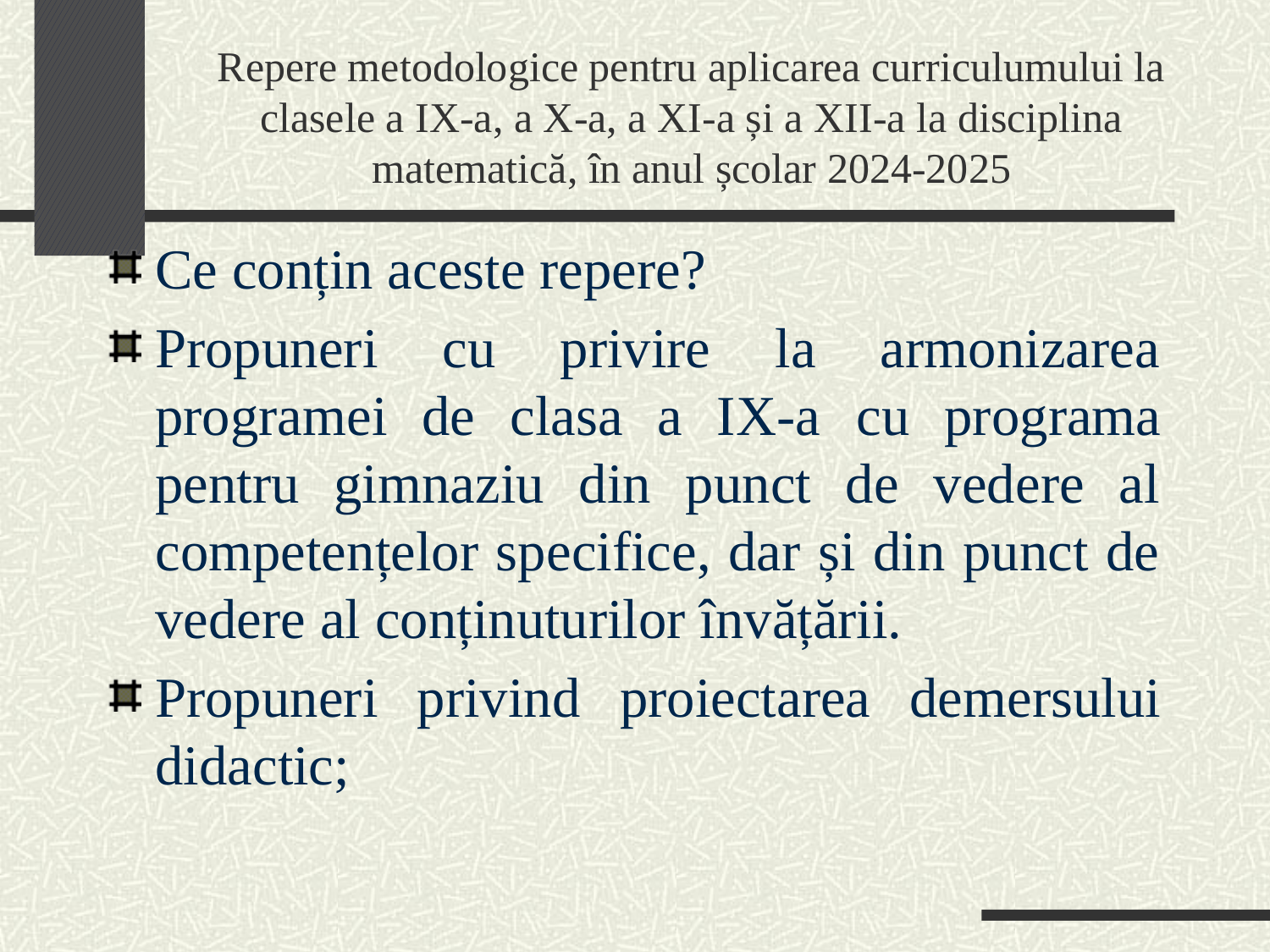

# Repere metodologice pentru aplicarea curriculumului la clasele a IX-a, a X-a, a XI-a și a XII-a la disciplina matematică, în anul școlar 2024-2025
Ce conțin aceste repere?
Propuneri cu privire la armonizarea programei de clasa a IX-a cu programa pentru gimnaziu din punct de vedere al competențelor specifice, dar și din punct de vedere al conținuturilor învățării.
Propuneri privind proiectarea demersului didactic;